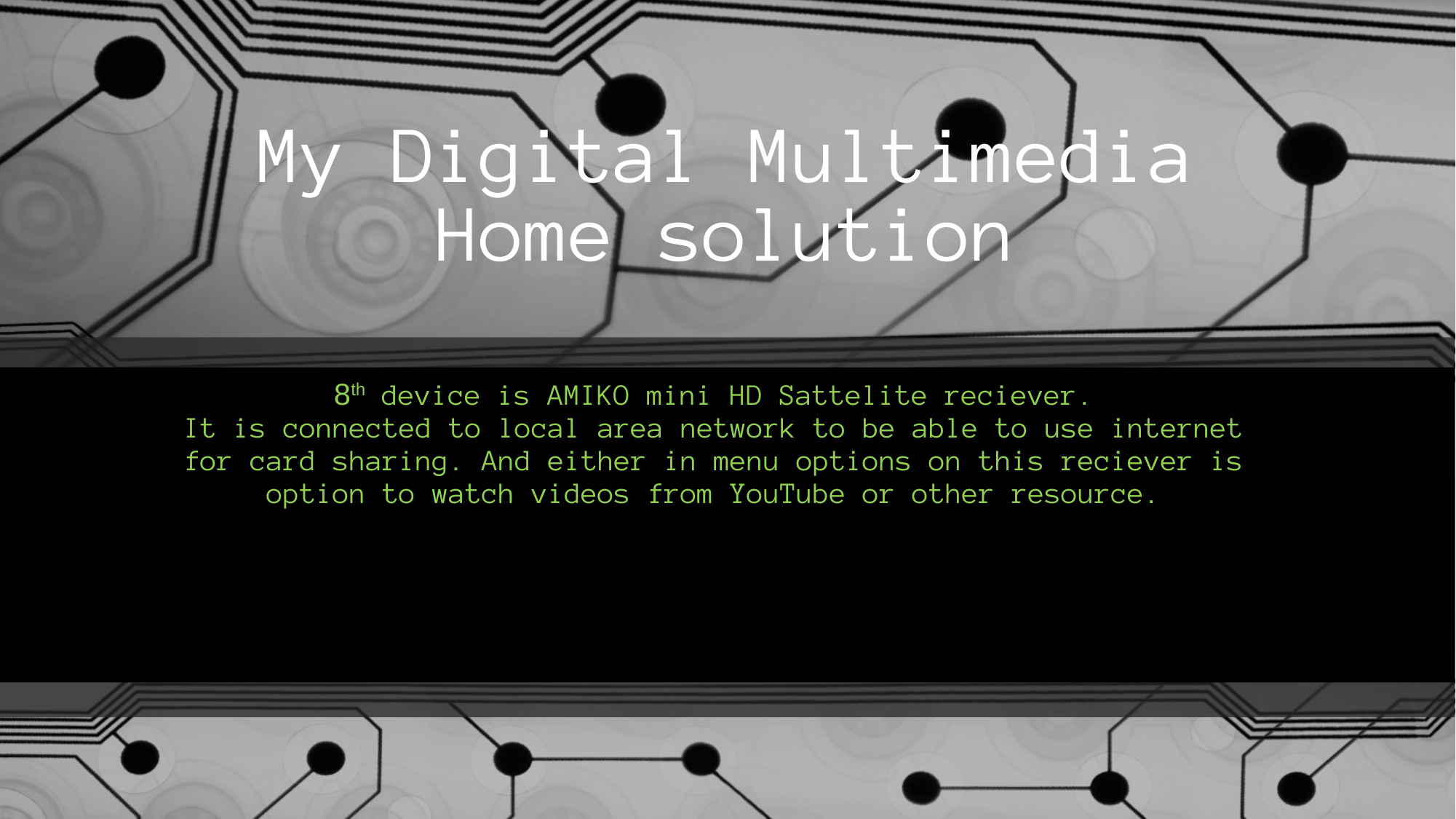

My Digital Multimedia Home solution

8th device is AMIKO mini HD Sattelite reciever.
It is connected to local area network to be able to use internet for card sharing. And either in menu options on this reciever is option to watch videos from YouTube or other resource.